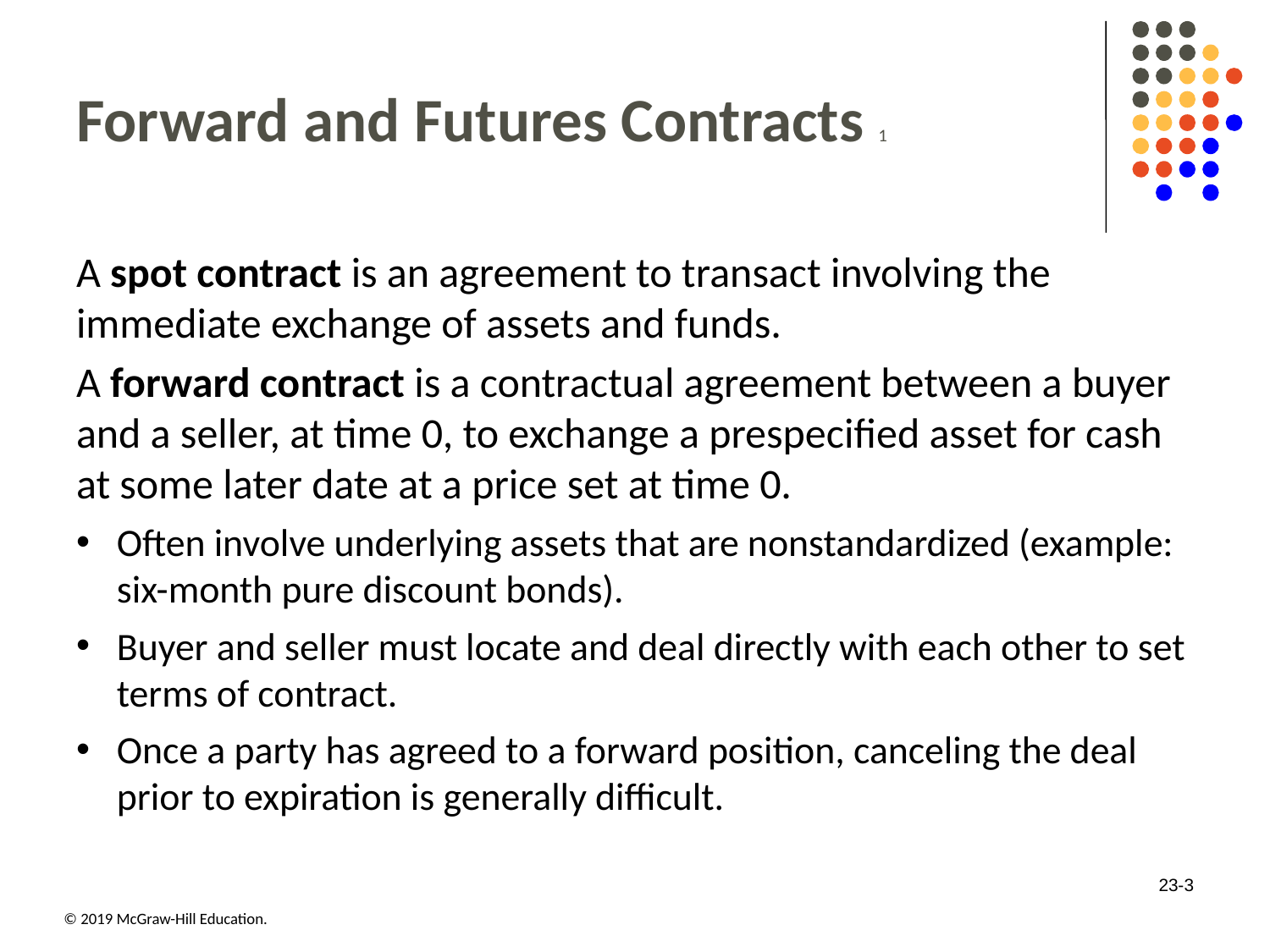

# Forward and Futures Contracts 1
A spot contract is an agreement to transact involving the immediate exchange of assets and funds.
A forward contract is a contractual agreement between a buyer and a seller, at time 0, to exchange a prespecified asset for cash at some later date at a price set at time 0.
Often involve underlying assets that are nonstandardized (example: six-month pure discount bonds).
Buyer and seller must locate and deal directly with each other to set terms of contract.
Once a party has agreed to a forward position, canceling the deal prior to expiration is generally difficult.
23-3